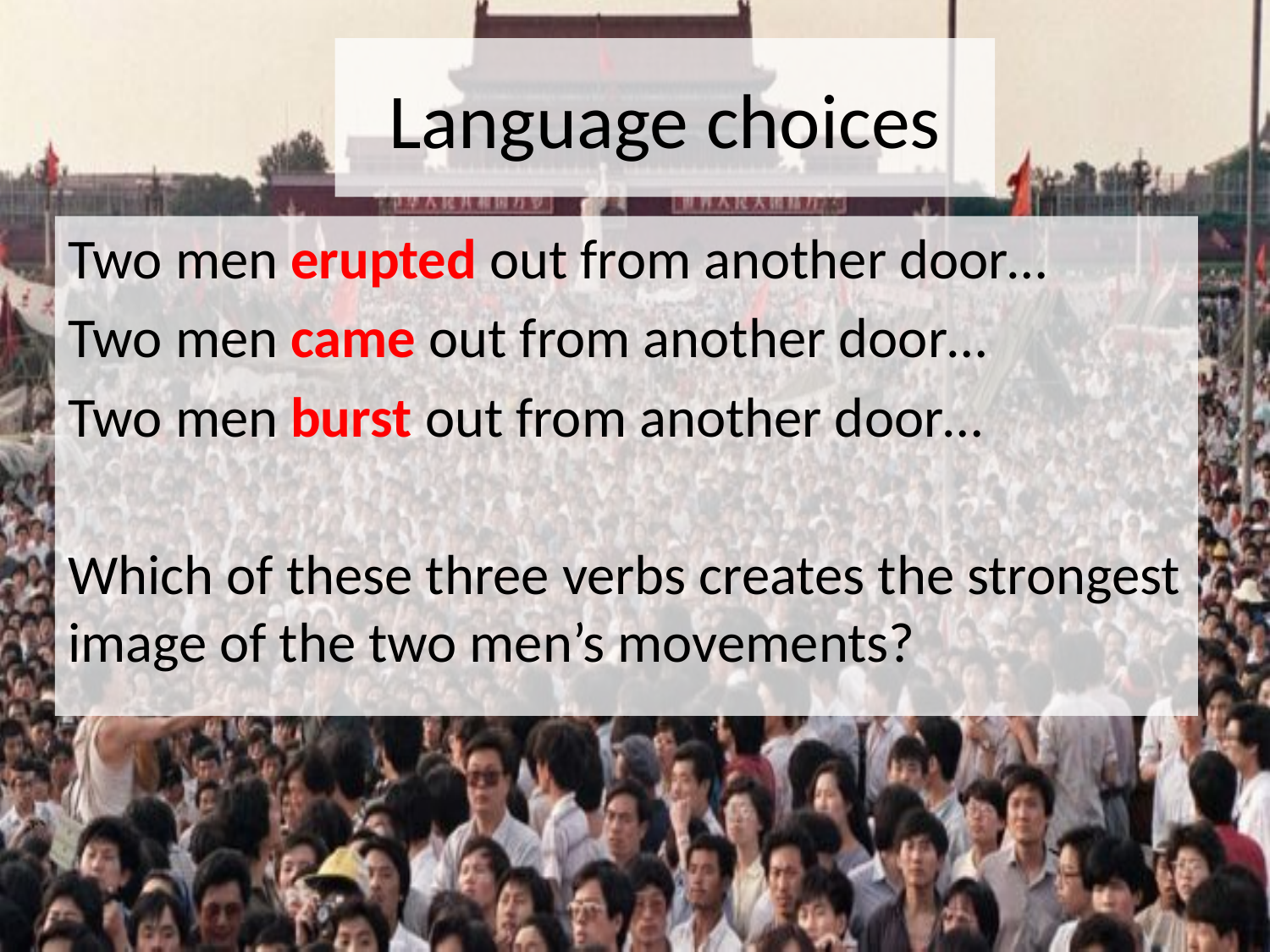

# Language choices
Two men erupted out from another door…
Two men came out from another door…
Two men burst out from another door…

Which of these three verbs creates the strongest image of the two men’s movements?